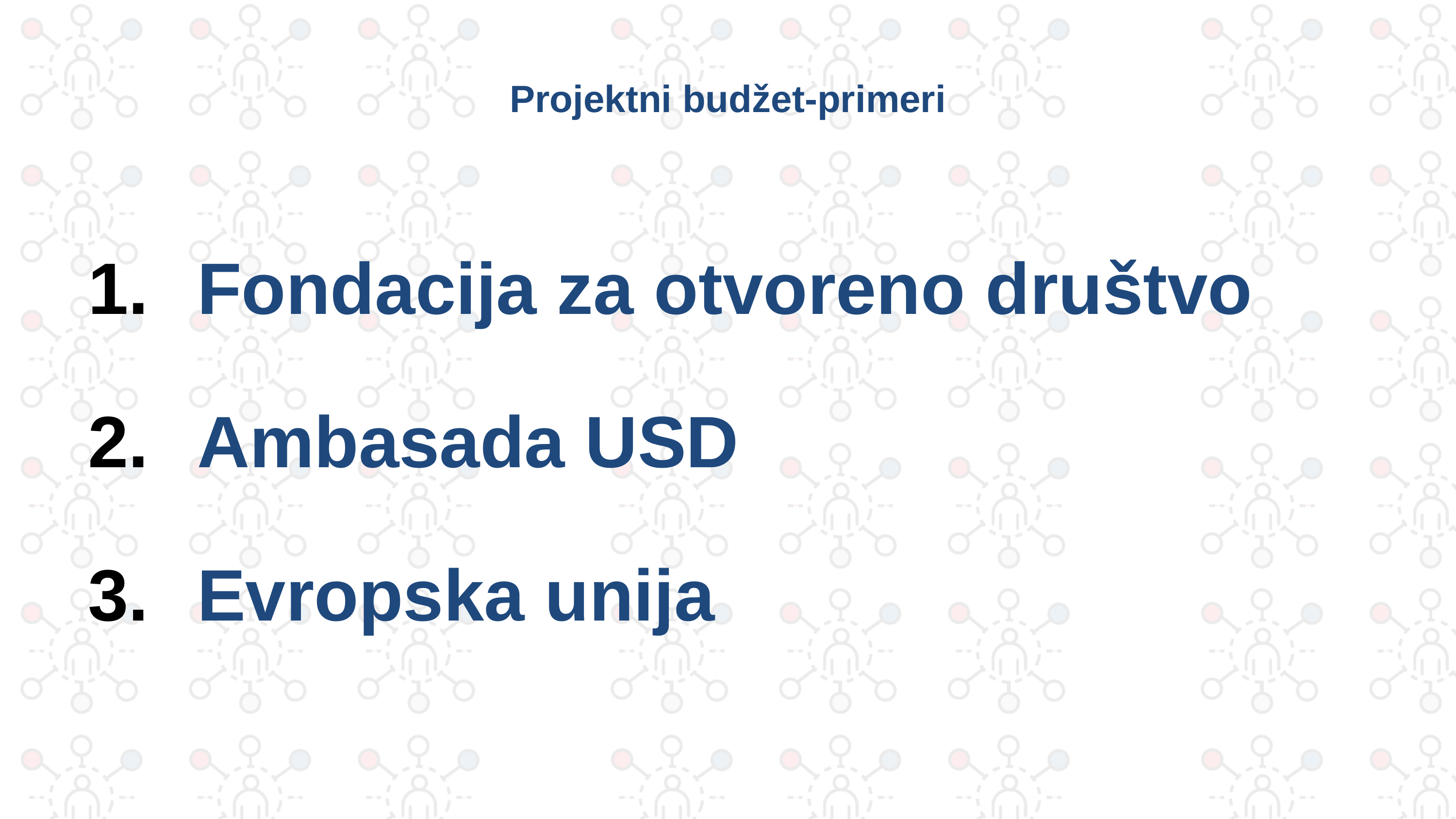

# Projektni budžet-primeri
Fondacija za otvoreno društvo
Ambasada USD
Evropska unija